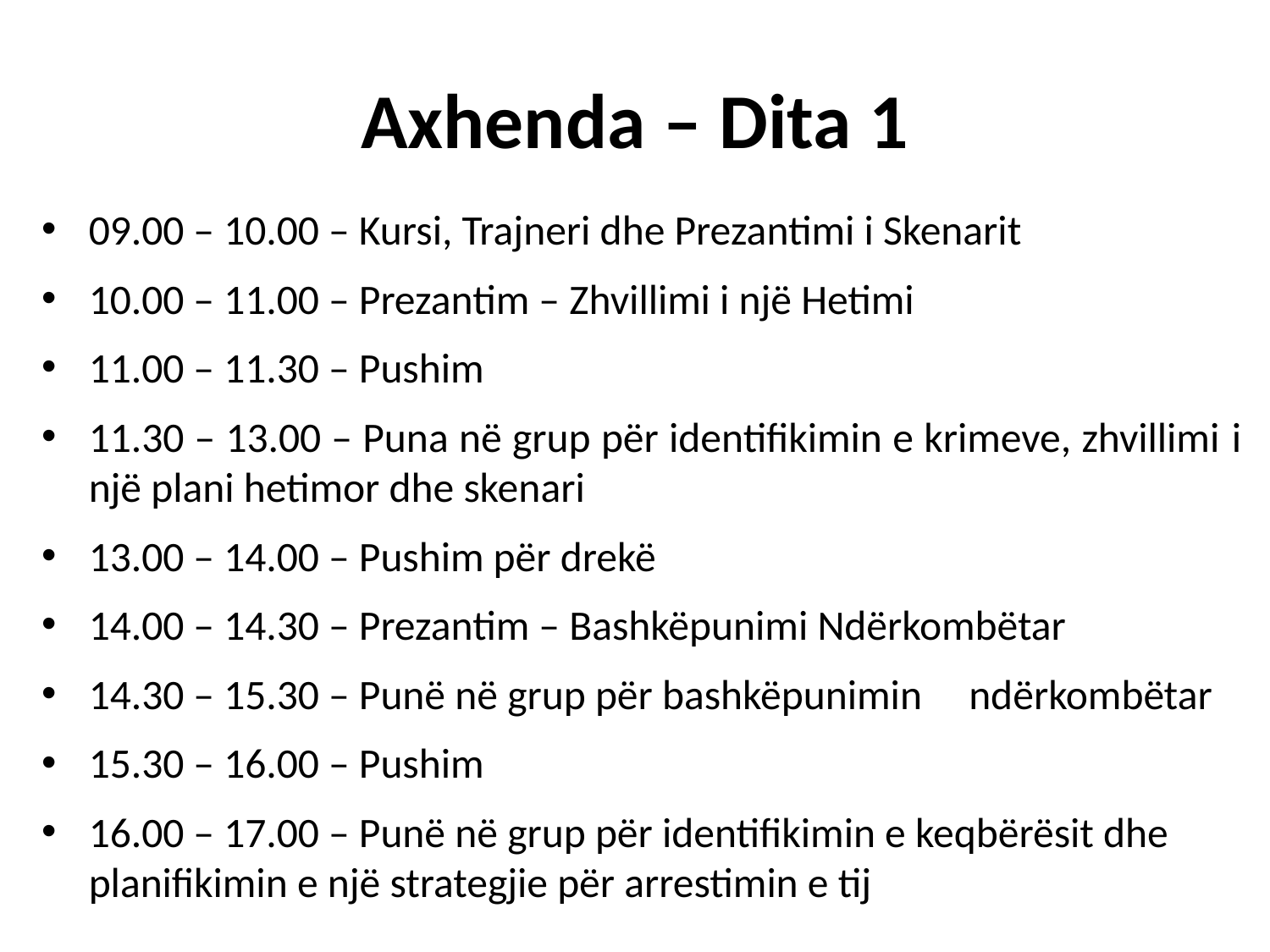

# Axhenda – Dita 1
09.00 – 10.00 – Kursi, Trajneri dhe Prezantimi i Skenarit
10.00 – 11.00 – Prezantim – Zhvillimi i një Hetimi
11.00 – 11.30 – Pushim
11.30 – 13.00 – Puna në grup për identifikimin e krimeve, zhvillimi 					i një plani hetimor dhe skenari
13.00 – 14.00 – Pushim për drekë
14.00 – 14.30 – Prezantim – Bashkëpunimi Ndërkombëtar
14.30 – 15.30 – Punë në grup për bashkëpunimin 									ndërkombëtar
15.30 – 16.00 – Pushim
16.00 – 17.00 – Punë në grup për identifikimin e keqbërësit dhe 					planifikimin e një strategjie për arrestimin e tij